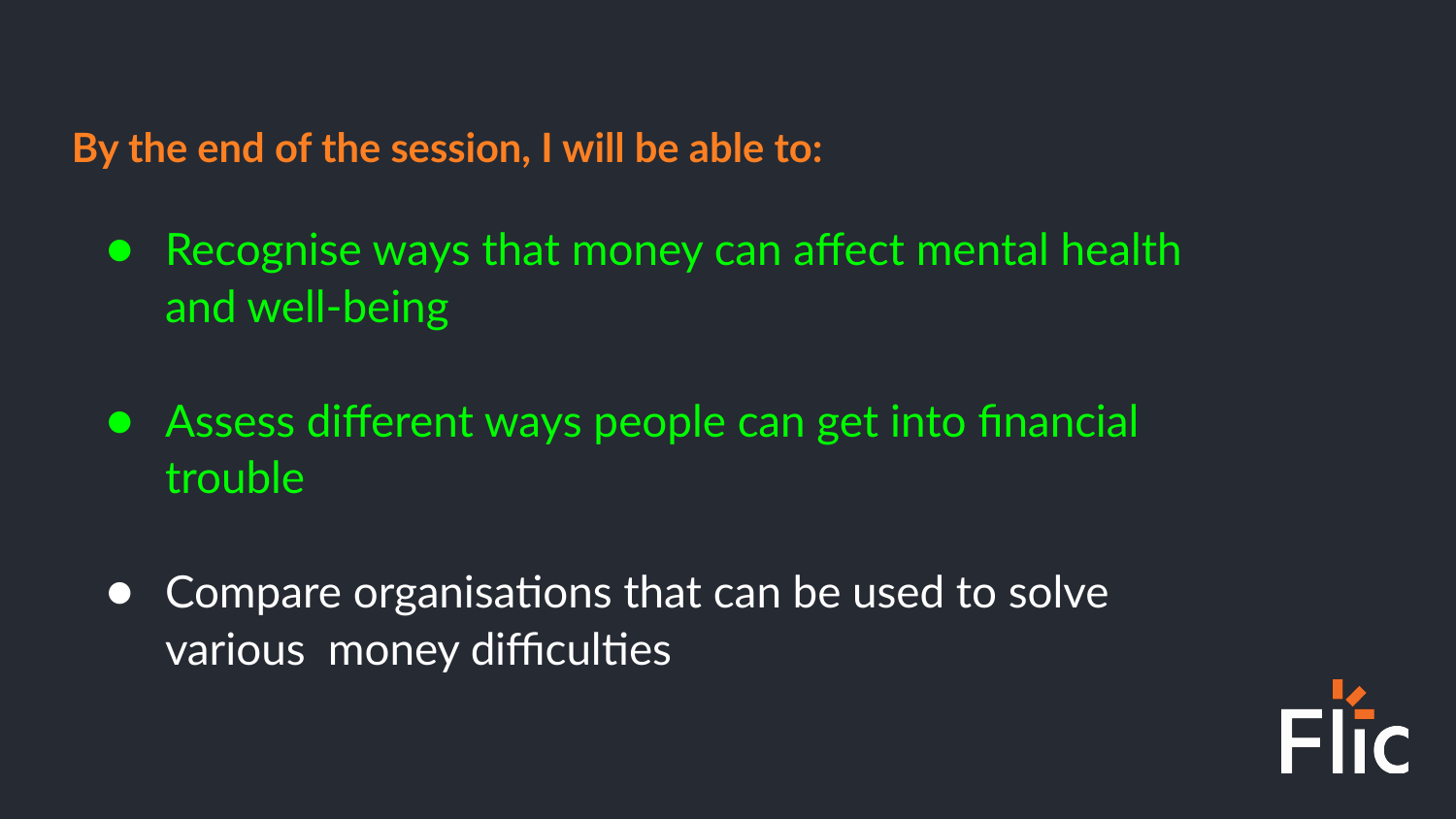

By the end of the session, I will be able to:

Recognise ways that money can affect mental health and well-being

Assess different ways people can get into financial trouble

Compare organisations that can be used to solve various  money difficulties